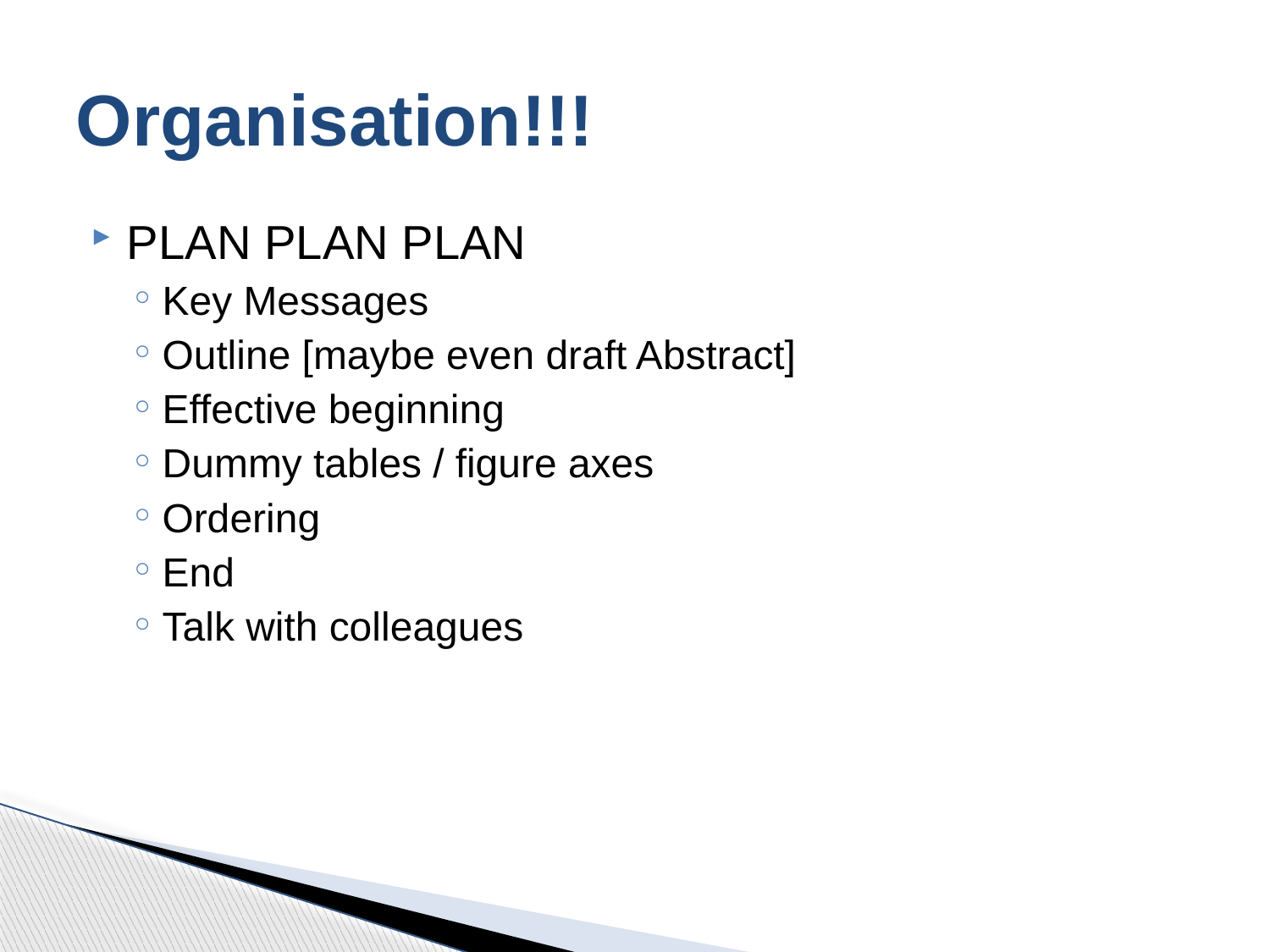

# Organisation!!!
PLAN PLAN PLAN
Key Messages
Outline [maybe even draft Abstract]
Effective beginning
Dummy tables / figure axes
Ordering
End
Talk with colleagues